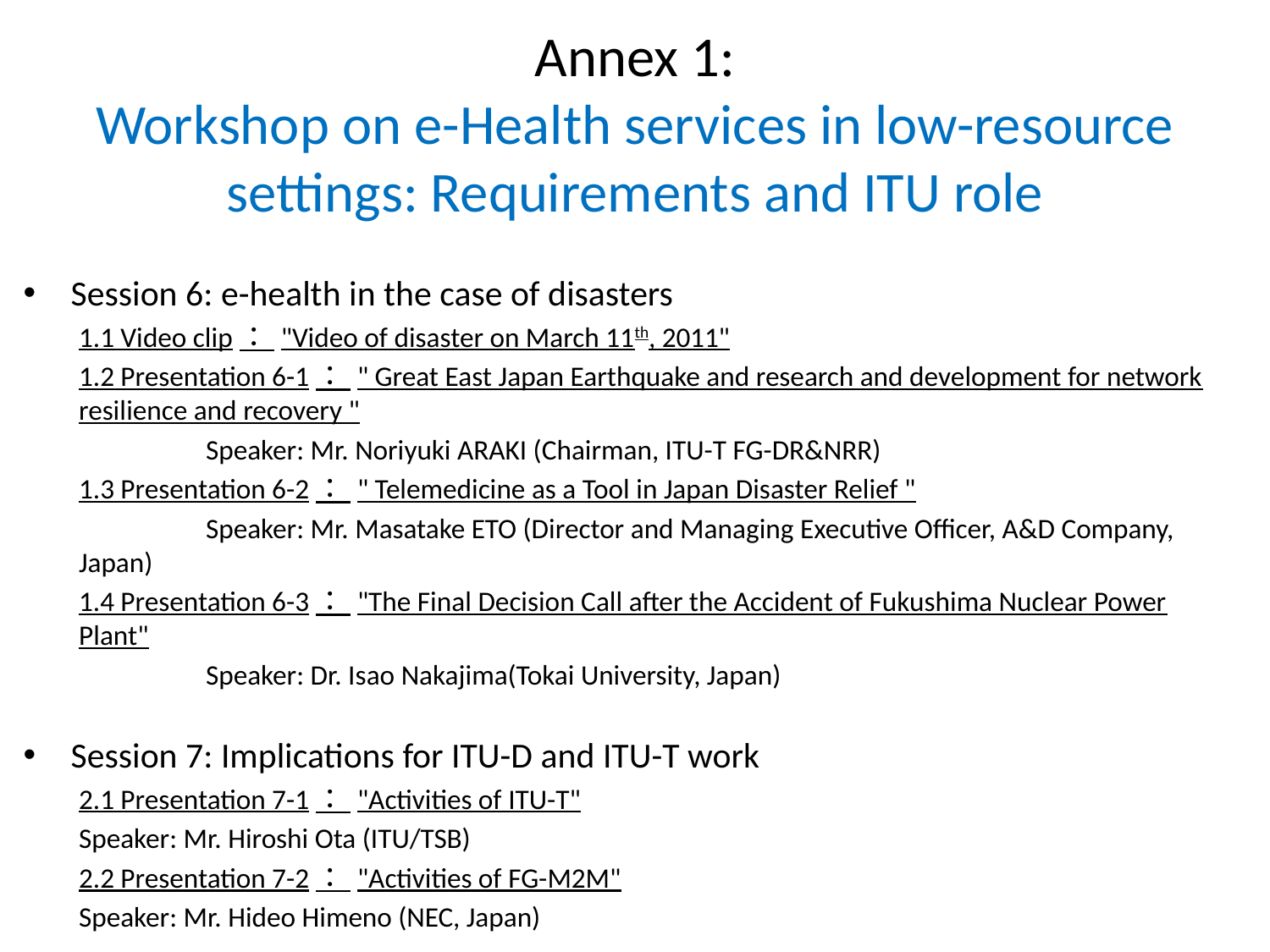

# Annex 1: Workshop on e-Health services in low-resource settings: Requirements and ITU role
Session 6: e-health in the case of disasters
1.1 Video clip： "Video of disaster on March 11th, 2011"
1.2 Presentation 6-1： " Great East Japan Earthquake and research and development for network resilience and recovery "
	Speaker: Mr. Noriyuki ARAKI (Chairman, ITU-T FG-DR&NRR)
1.3 Presentation 6-2： " Telemedicine as a Tool in Japan Disaster Relief "
	Speaker: Mr. Masatake ETO (Director and Managing Executive Officer, A&D Company, Japan)
1.4 Presentation 6-3： "The Final Decision Call after the Accident of Fukushima Nuclear Power Plant"
	Speaker: Dr. Isao Nakajima(Tokai University, Japan)
Session 7: Implications for ITU-D and ITU-T work
2.1 Presentation 7-1： "Activities of ITU-T"
Speaker: Mr. Hiroshi Ota (ITU/TSB)
2.2 Presentation 7-2： "Activities of FG-M2M"
Speaker: Mr. Hideo Himeno (NEC, Japan)